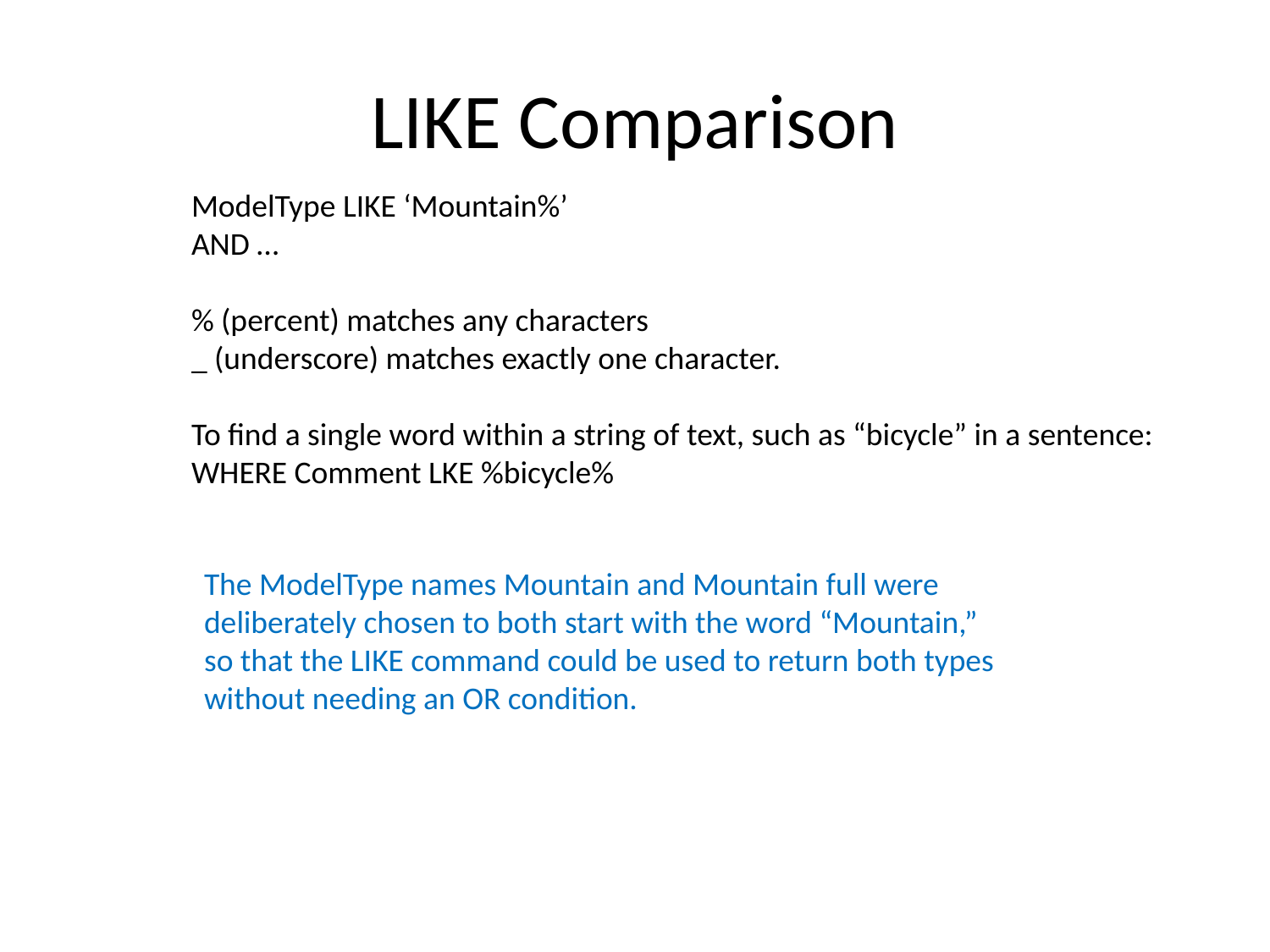

# LIKE Comparison
ModelType LIKE ‘Mountain%’
AND …

% (percent) matches any characters
_ (underscore) matches exactly one character.

To find a single word within a string of text, such as “bicycle” in a sentence:
WHERE Comment LKE %bicycle%
The ModelType names Mountain and Mountain full were deliberately chosen to both start with the word “Mountain,” so that the LIKE command could be used to return both types without needing an OR condition.